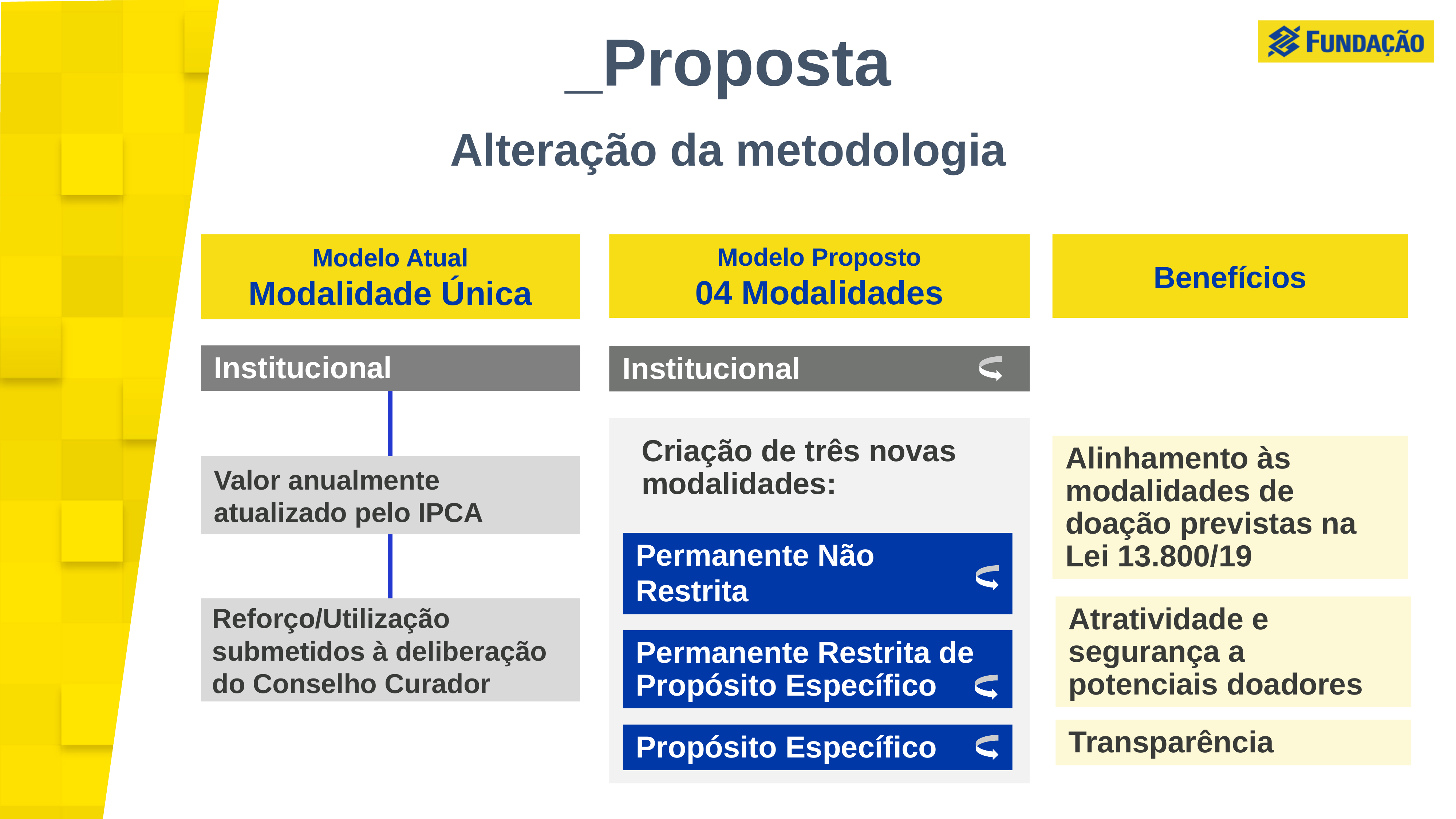

_Proposta
Alteração da metodologia
Modelo Atual
Modalidade Única
Modelo Proposto
04 Modalidades
Benefícios
Institucional
Institucional

Criação de três novas modalidades:
Alinhamento às modalidades de doação previstas na Lei 13.800/19
Valor anualmente atualizado pelo IPCA
Permanente Não
Restrita

Atratividade e segurança a potenciais doadores
Reforço/Utilização submetidos à deliberação do Conselho Curador
Permanente Restrita de Propósito Específico

Transparência
Propósito Específico